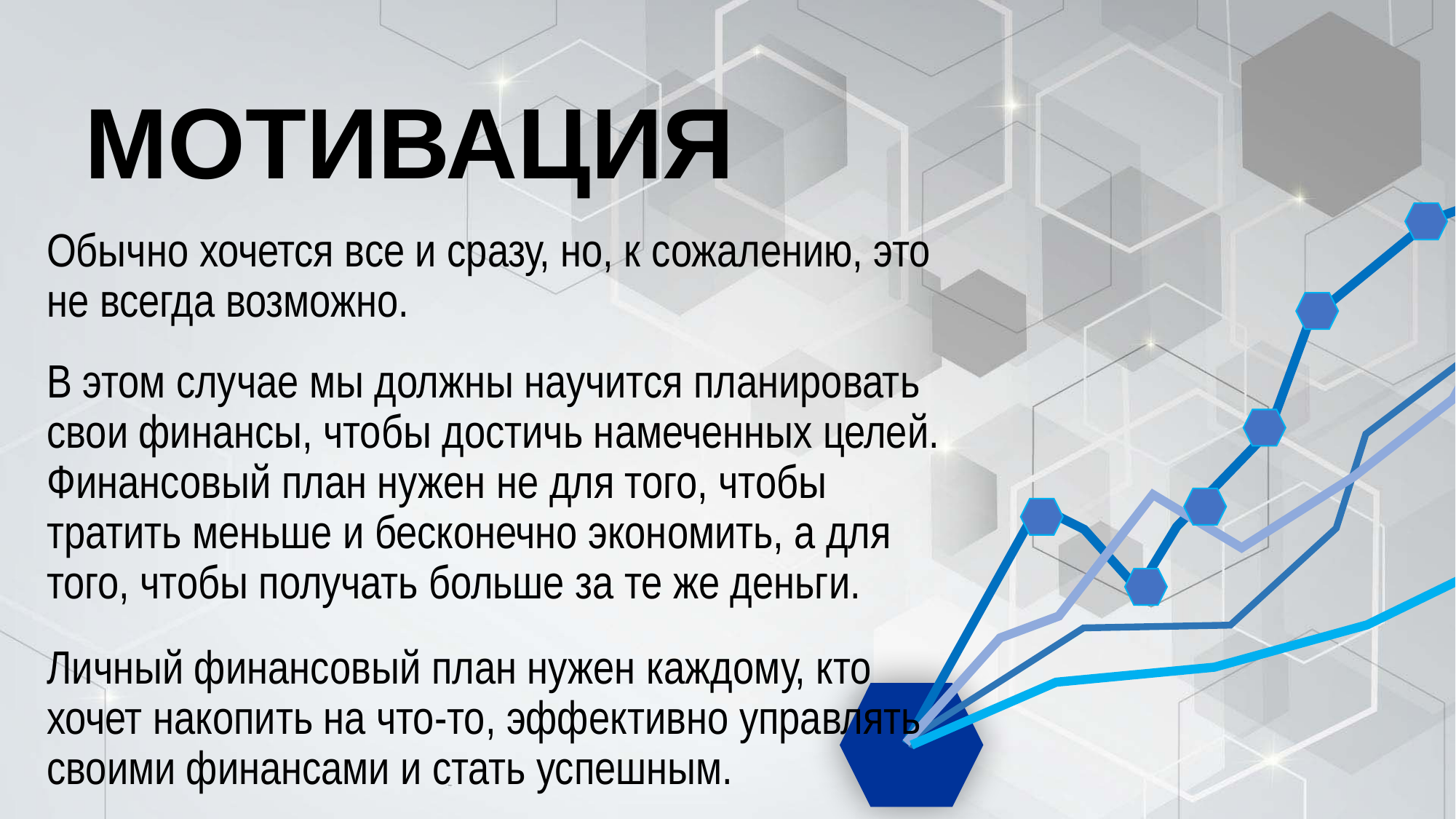

МОТИВАЦИЯ

Обычно хочется все и сразу, но, к сожалению, это не всегда возможно.
В этом случае мы должны научится планировать свои финансы, чтобы достичь намеченных целей. Финансовый план нужен не для того, чтобы тратить меньше и бесконечно экономить, а для того, чтобы получать больше за те же деньги.
Личный финансовый план нужен каждому, кто хочет накопить на что-то, эффективно управлять своими финансами и стать успешным.